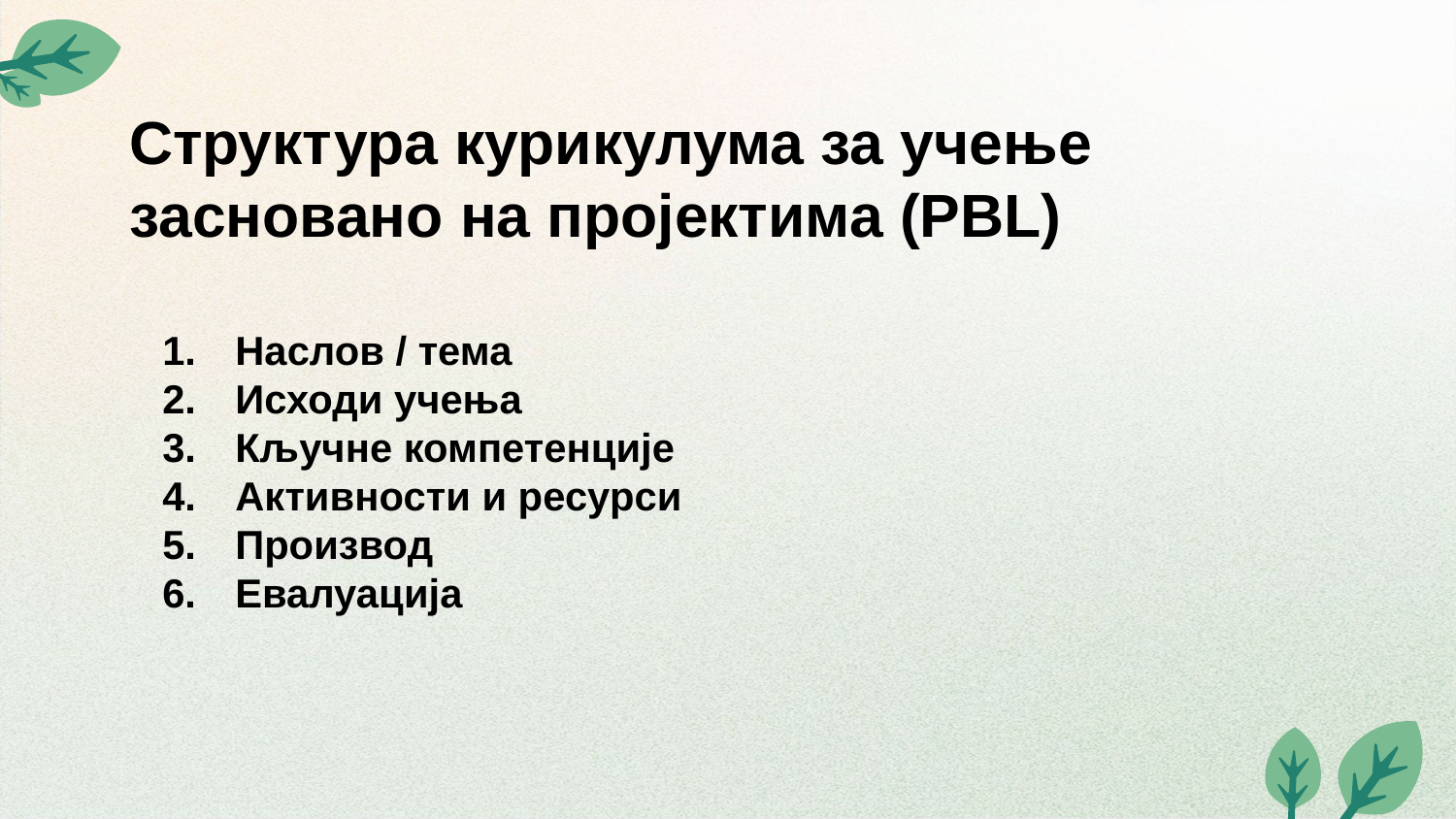

# Структура курикулума за учење засновано на пројектима (PBL)
Наслов / тема
Исходи учења
Кључне компетенције
Активности и ресурси
Производ
Евалуација